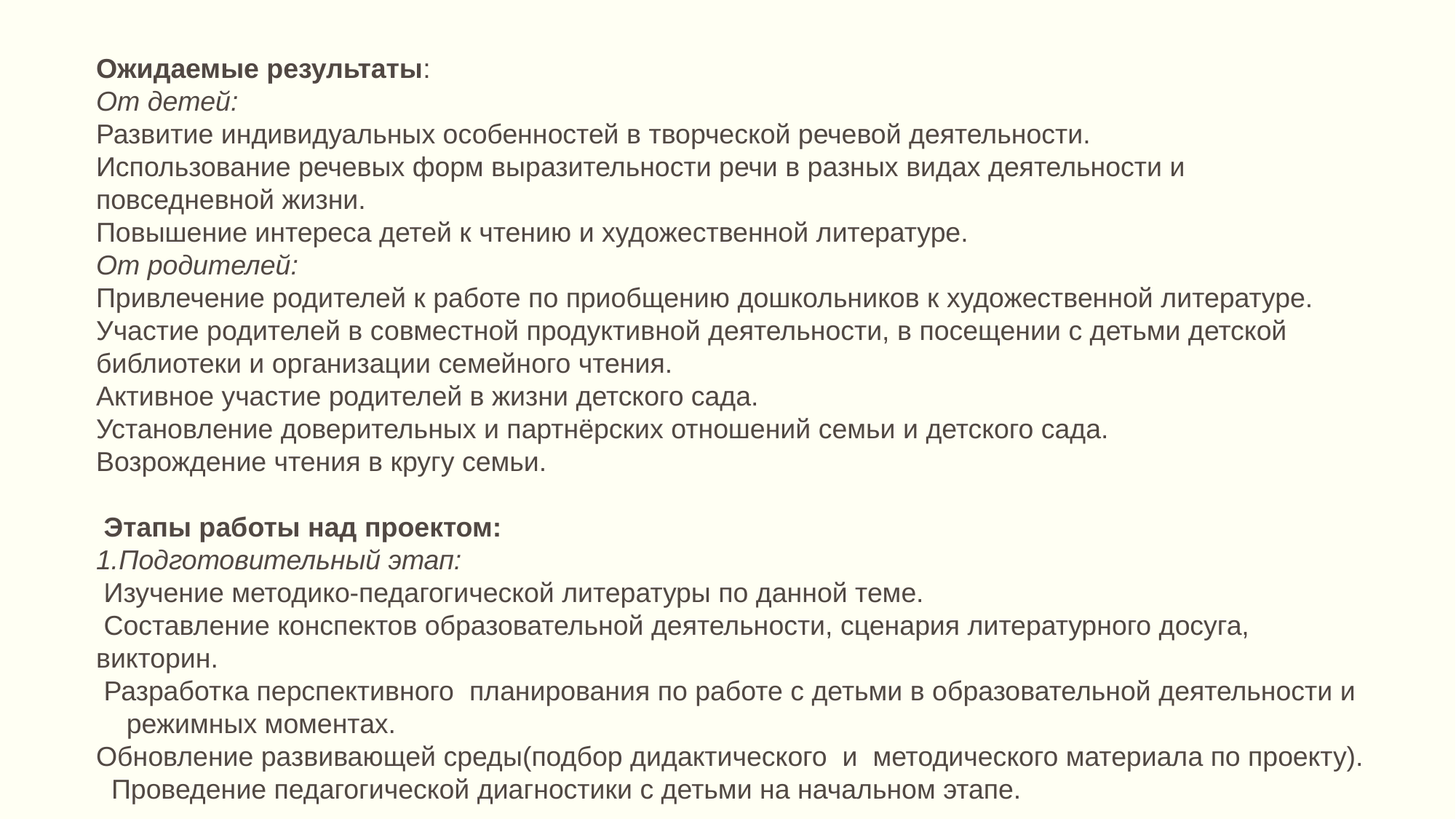

Ожидаемые результаты:
От детей:
Развитие индивидуальных особенностей в творческой речевой деятельности.
Использование речевых форм выразительности речи в разных видах деятельности и повседневной жизни.
Повышение интереса детей к чтению и художественной литературе.
От родителей:
Привлечение родителей к работе по приобщению дошкольников к художественной литературе.
Участие родителей в совместной продуктивной деятельности, в посещении с детьми детской библиотеки и организации семейного чтения.
Активное участие родителей в жизни детского сада.
Установление доверительных и партнёрских отношений семьи и детского сада.
Возрождение чтения в кругу семьи.

 Этапы работы над проектом:
1.Подготовительный этап:
 Изучение методико-педагогической литературы по данной теме.
 Составление конспектов образовательной деятельности, сценария литературного досуга,     викторин.
 Разработка перспективного  планирования по работе с детьми в образовательной деятельности и      режимных моментах.
Обновление развивающей среды(подбор дидактического  и  методического материала по проекту).   Проведение педагогической диагностики с детьми на начальном этапе.